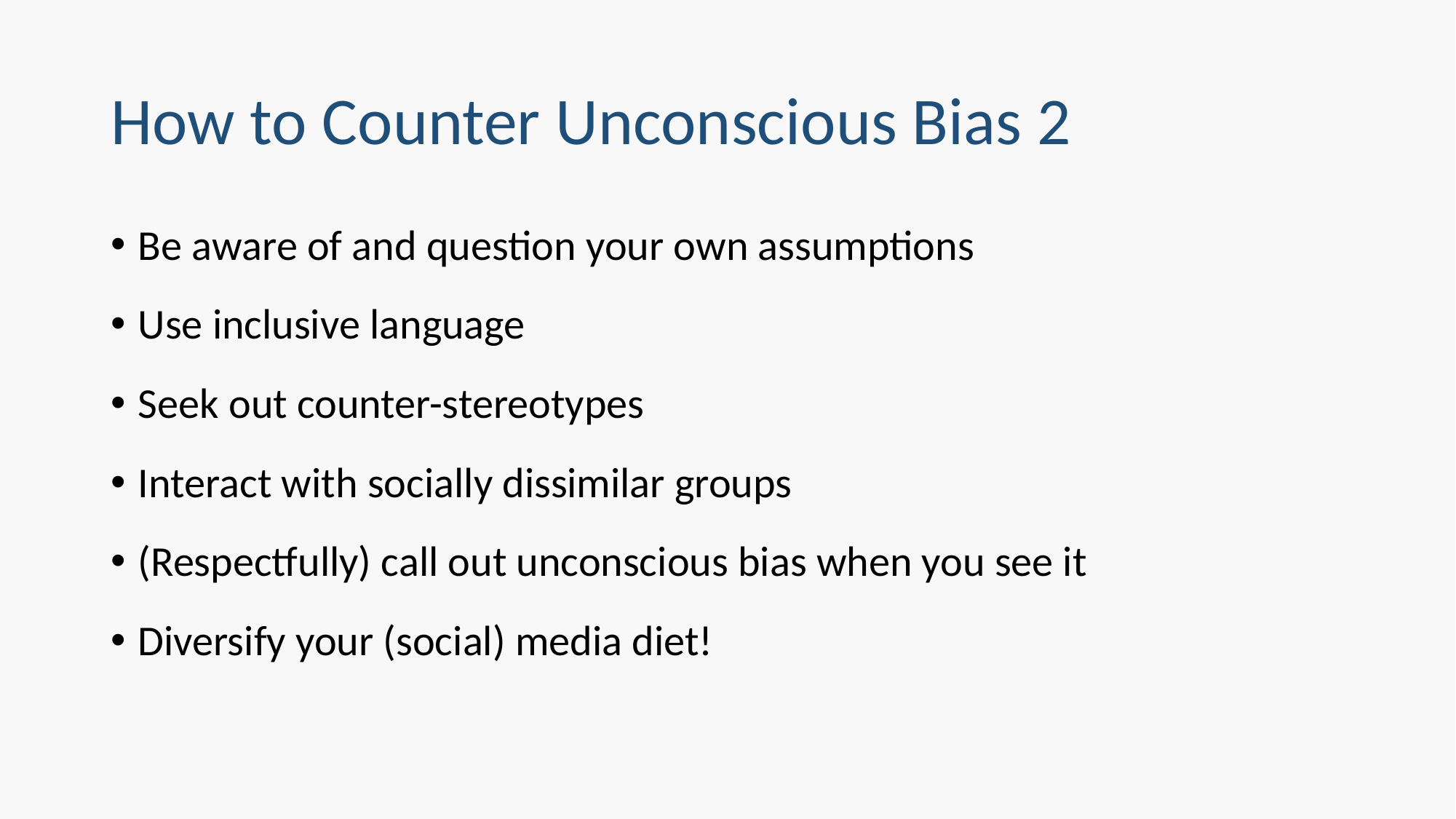

# How to Counter Unconscious Bias 2
Be aware of and question your own assumptions
Use inclusive language
Seek out counter-stereotypes
Interact with socially dissimilar groups
(Respectfully) call out unconscious bias when you see it
Diversify your (social) media diet!